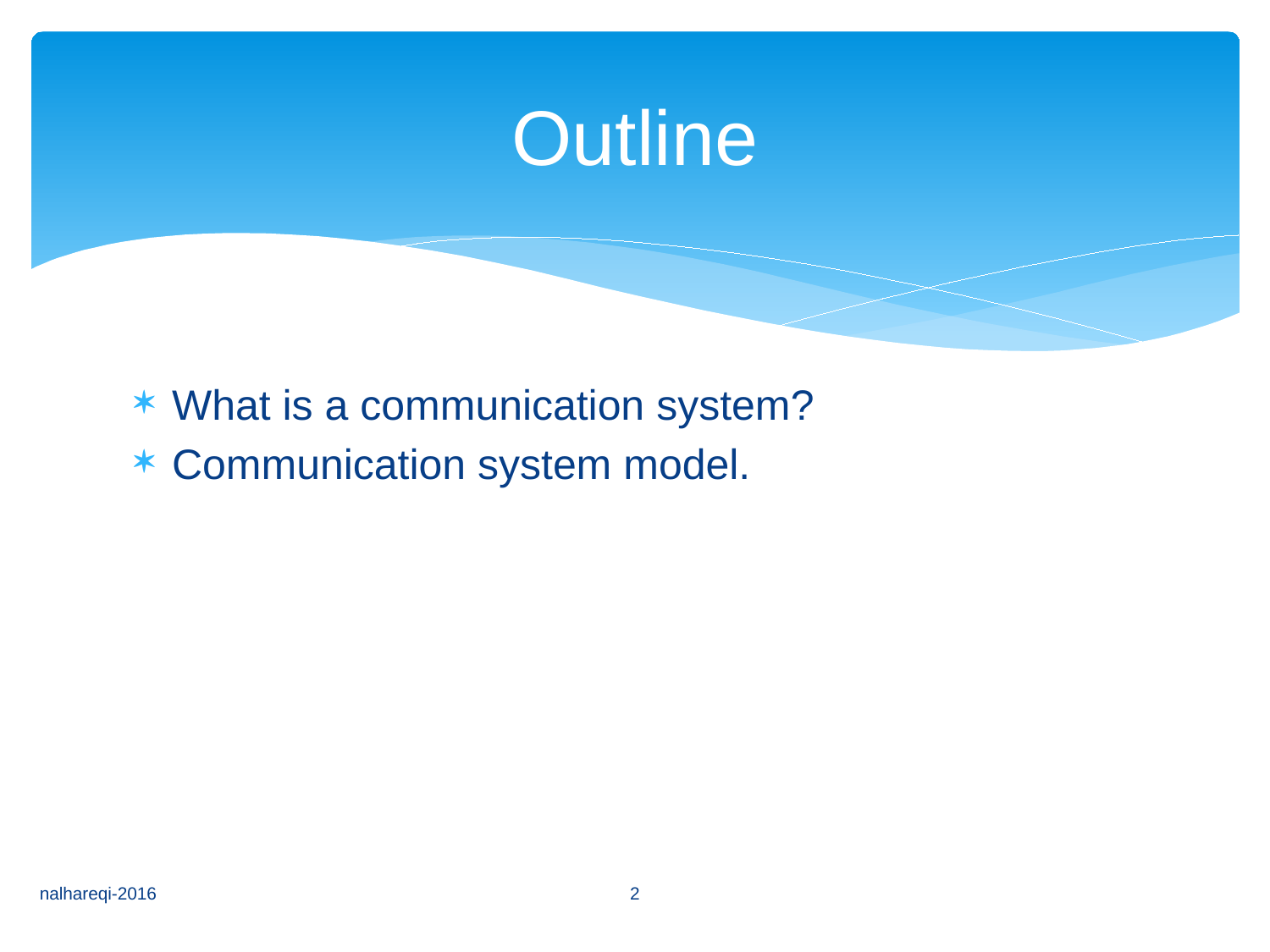

# Outline
What is a communication system?
Communication system model.
2
nalhareqi-2016